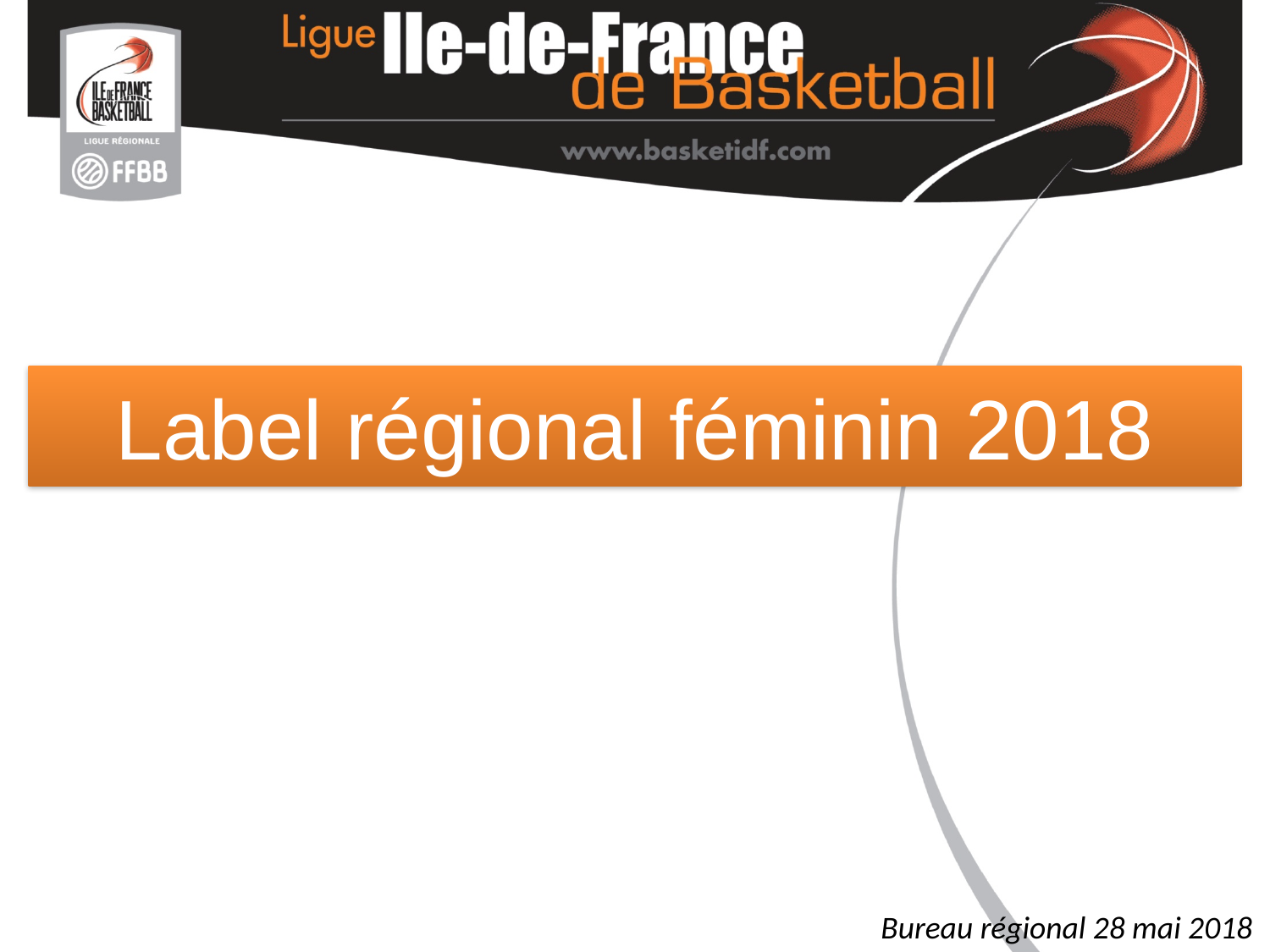

Label régional féminin 2018
Bureau régional 28 mai 2018